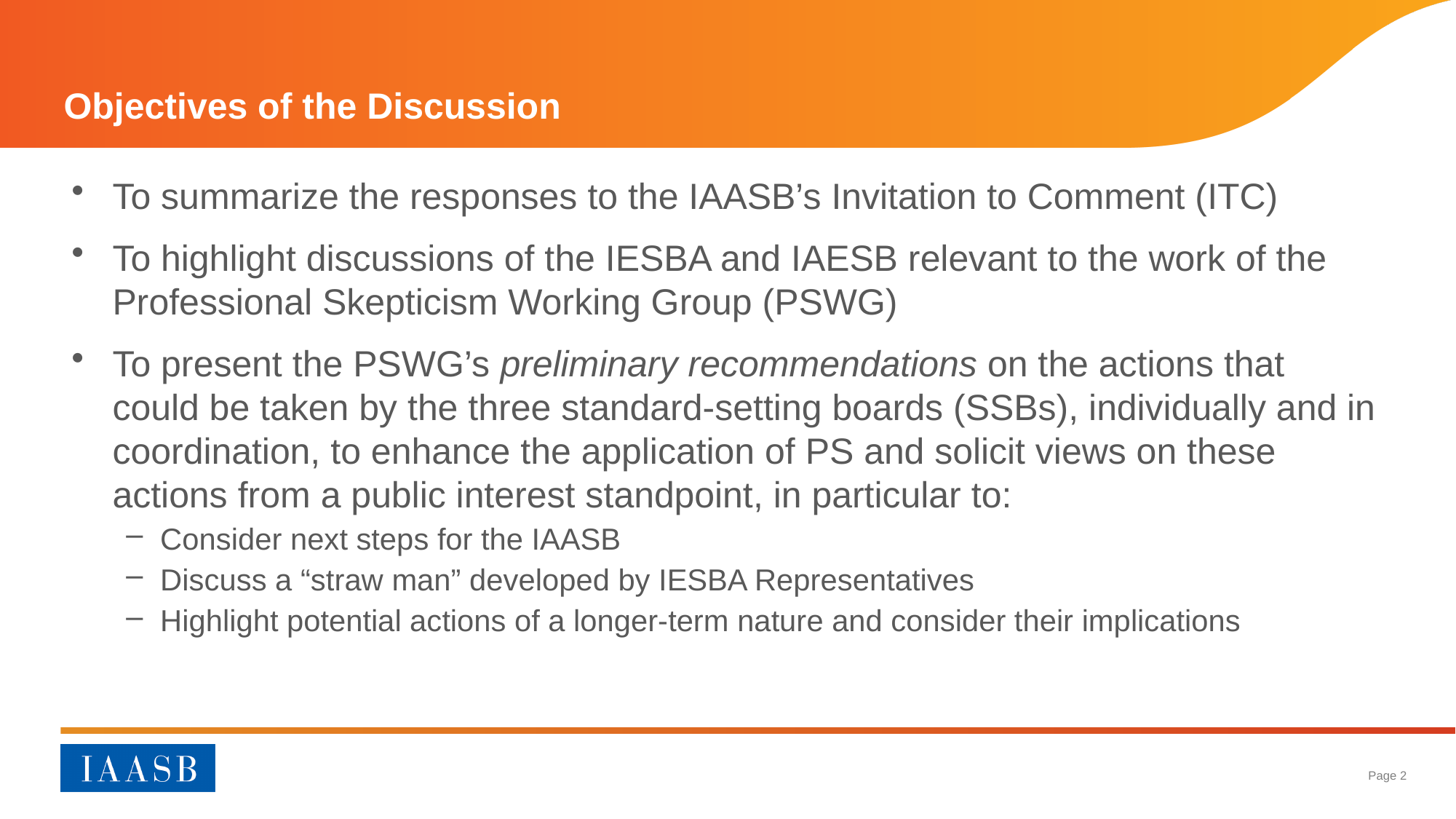

# Objectives of the Discussion

To summarize the responses to the IAASB’s Invitation to Comment (ITC)
To highlight discussions of the IESBA and IAESB relevant to the work of the Professional Skepticism Working Group (PSWG)
To present the PSWG’s preliminary recommendations on the actions that could be taken by the three standard-setting boards (SSBs), individually and in coordination, to enhance the application of PS and solicit views on these actions from a public interest standpoint, in particular to:
Consider next steps for the IAASB
Discuss a “straw man” developed by IESBA Representatives
Highlight potential actions of a longer-term nature and consider their implications